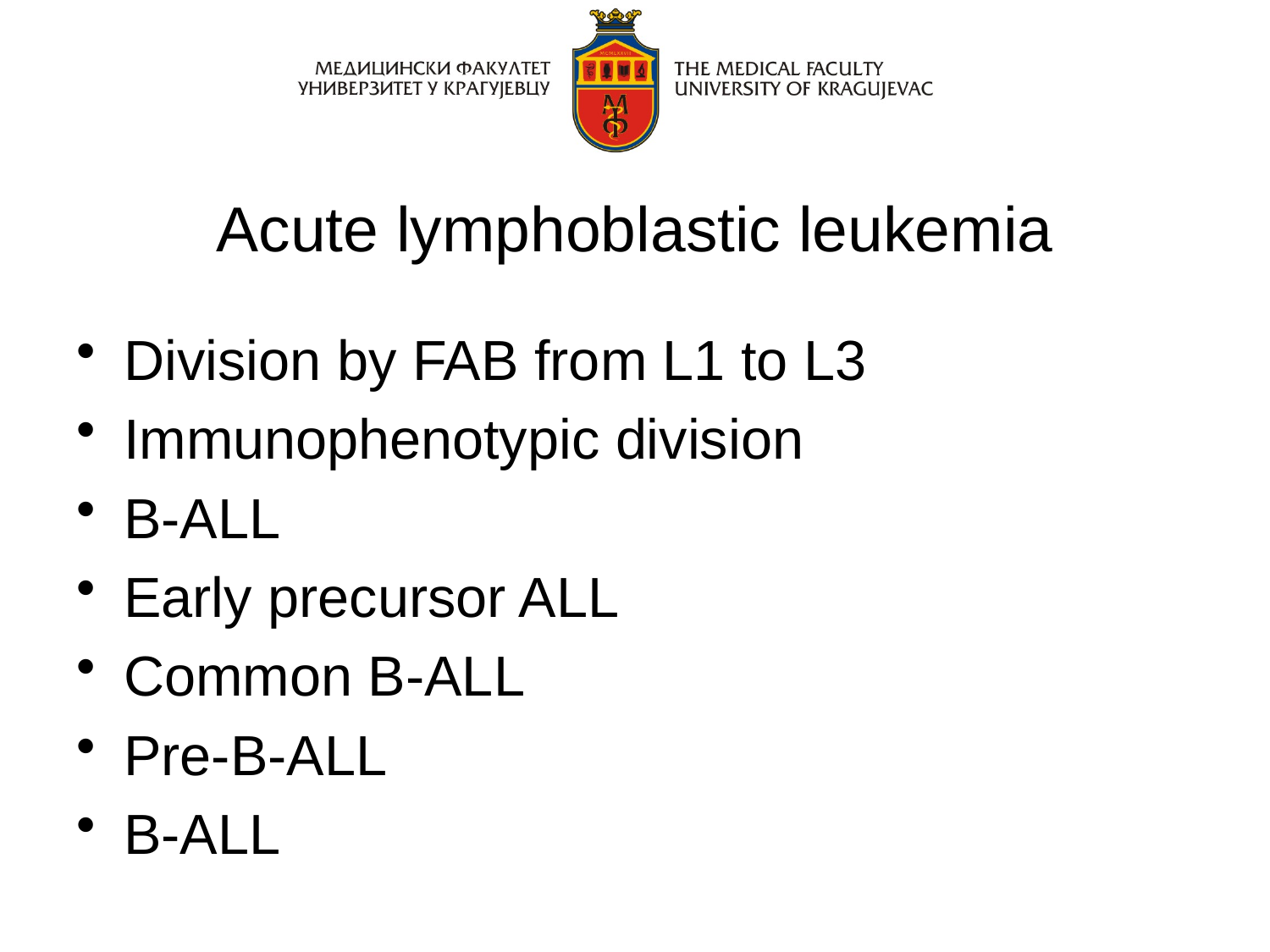

# Acute lymphoblastic leukemia
Division by FAB from L1 to L3
Immunophenotypic division
B-ALL
Early precursor ALL
Common B-ALL
Pre-B-ALL
B-ALL